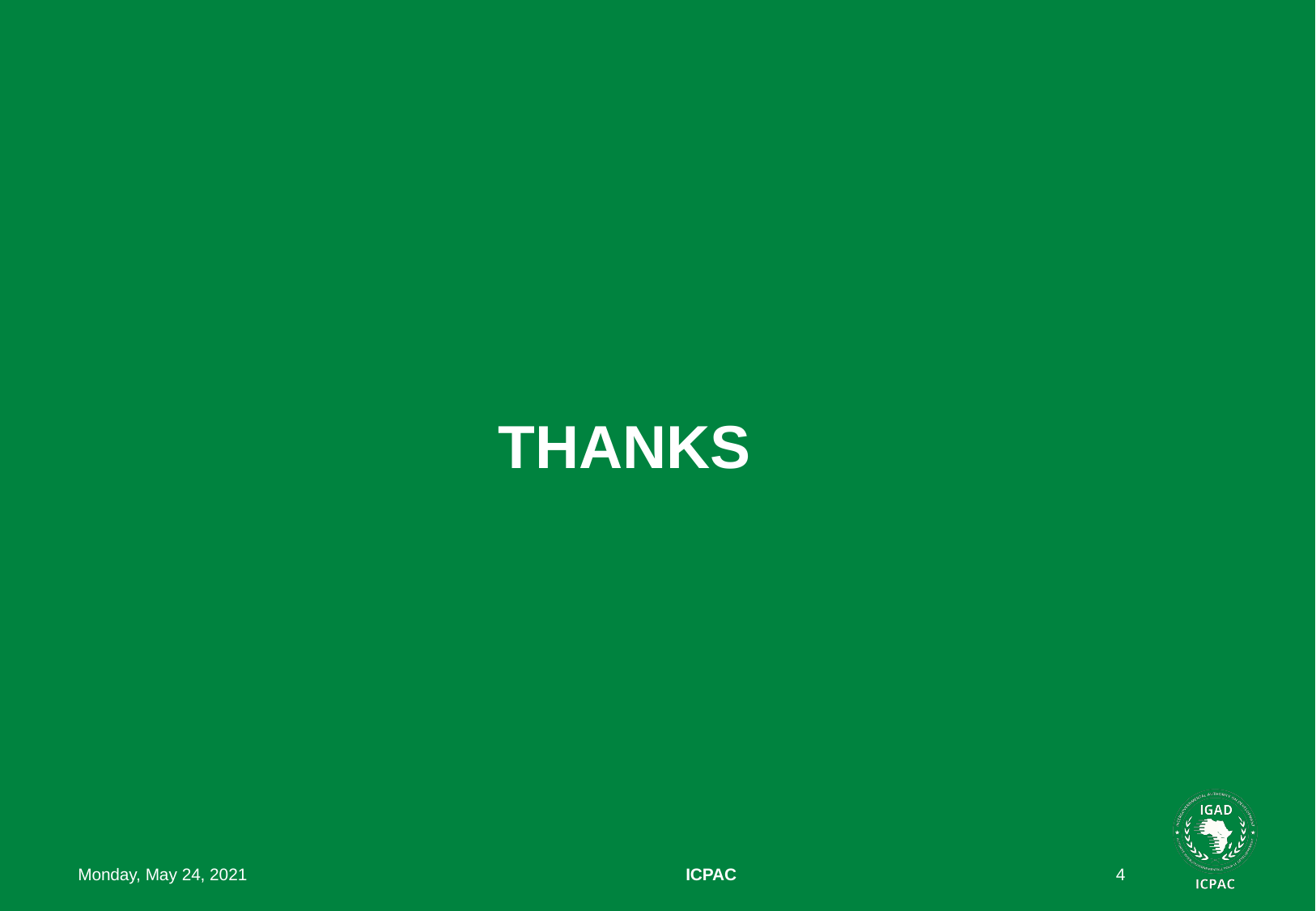

# THANKS
Monday, May 24, 2021
ICPAC
4